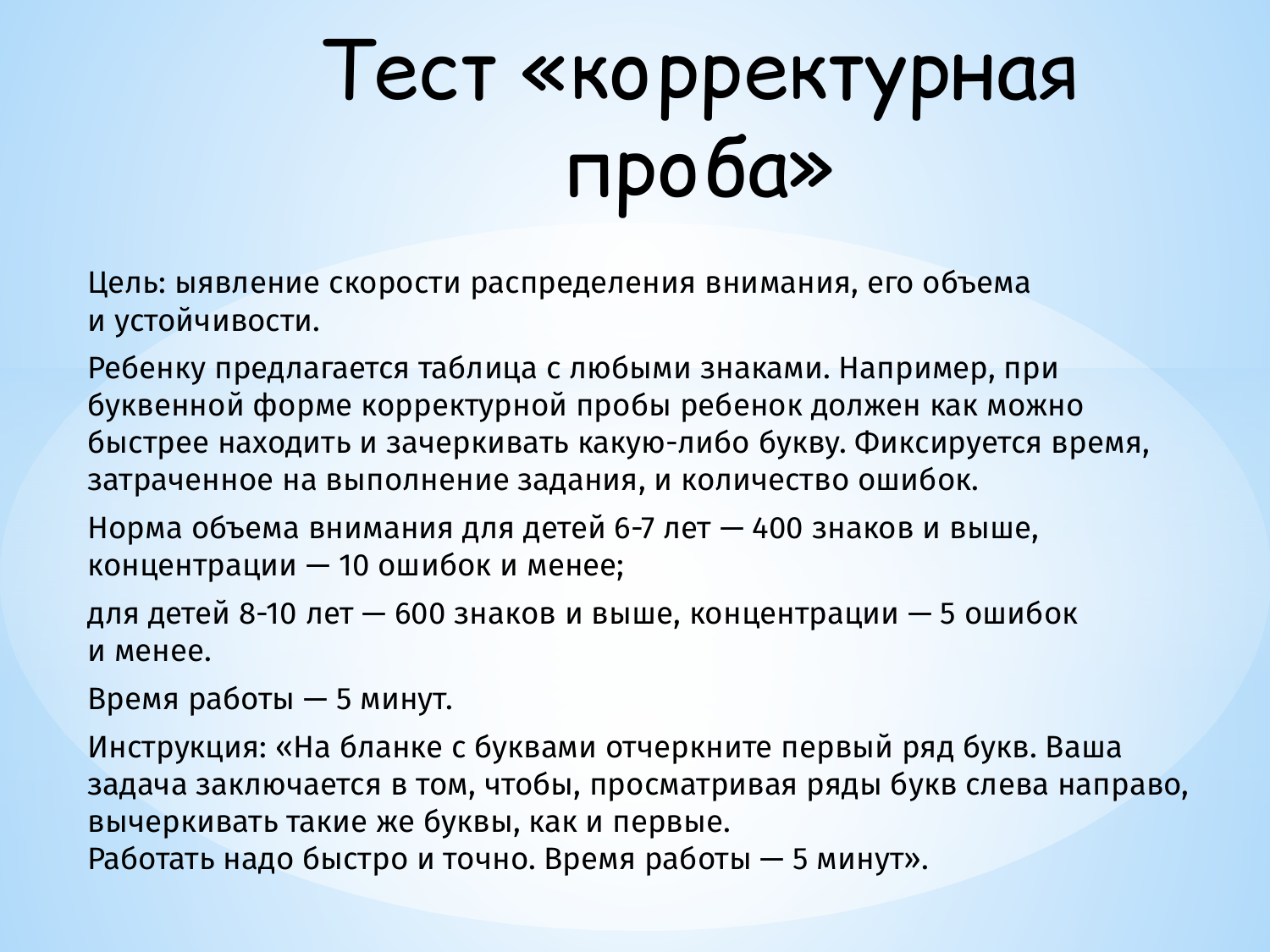

# Тест «корректурная проба»
Цель: ыявление скорости распределения внимания, его объема и устойчивости.
Ребенку предлагается таблица с любыми знаками. Например, при буквенной форме корректурной пробы ребенок должен как можно быстрее находить и зачеркивать какую-либо букву. Фиксируется время, затраченное на выполнение задания, и количество ошибок.
Норма объема внимания для детей 6-7 лет — 400 знаков и выше, концентрации — 10 ошибок и менее;
для детей 8-10 лет — 600 знаков и выше, концентрации — 5 ошибок и менее.
Время работы — 5 минут.
Инструкция: «На бланке с буквами отчеркните первый ряд букв. Ваша задача заключается в том, чтобы, просматривая ряды букв слева направо, вычеркивать такие же буквы, как и первые.
Работать надо быстро и точно. Время работы — 5 минут».